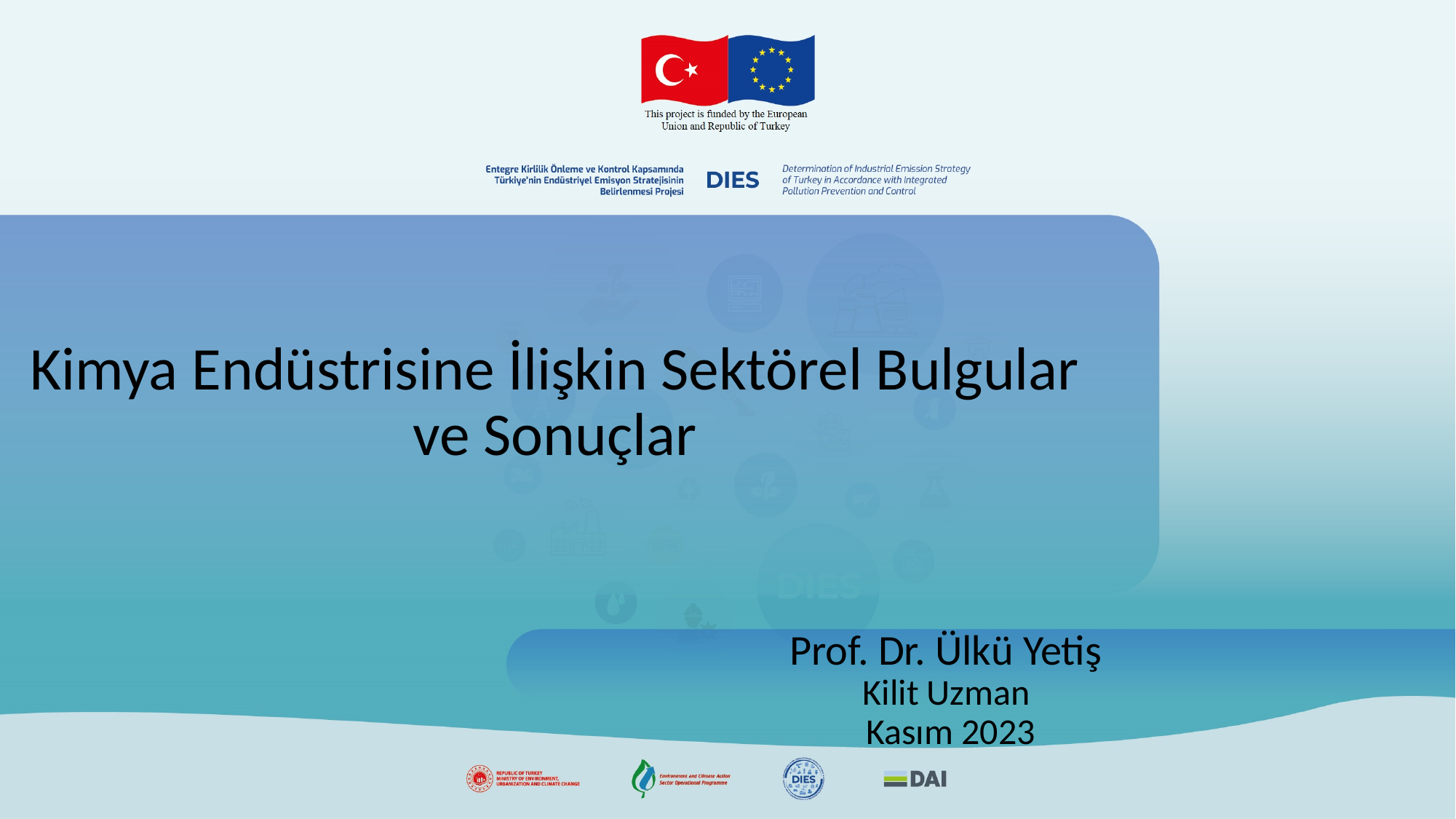

Kimya Endüstrisine İlişkin Sektörel Bulgular ve Sonuçlar
# Prof. Dr. Ülkü Yetiş Kilit Uzman Kasım 2023